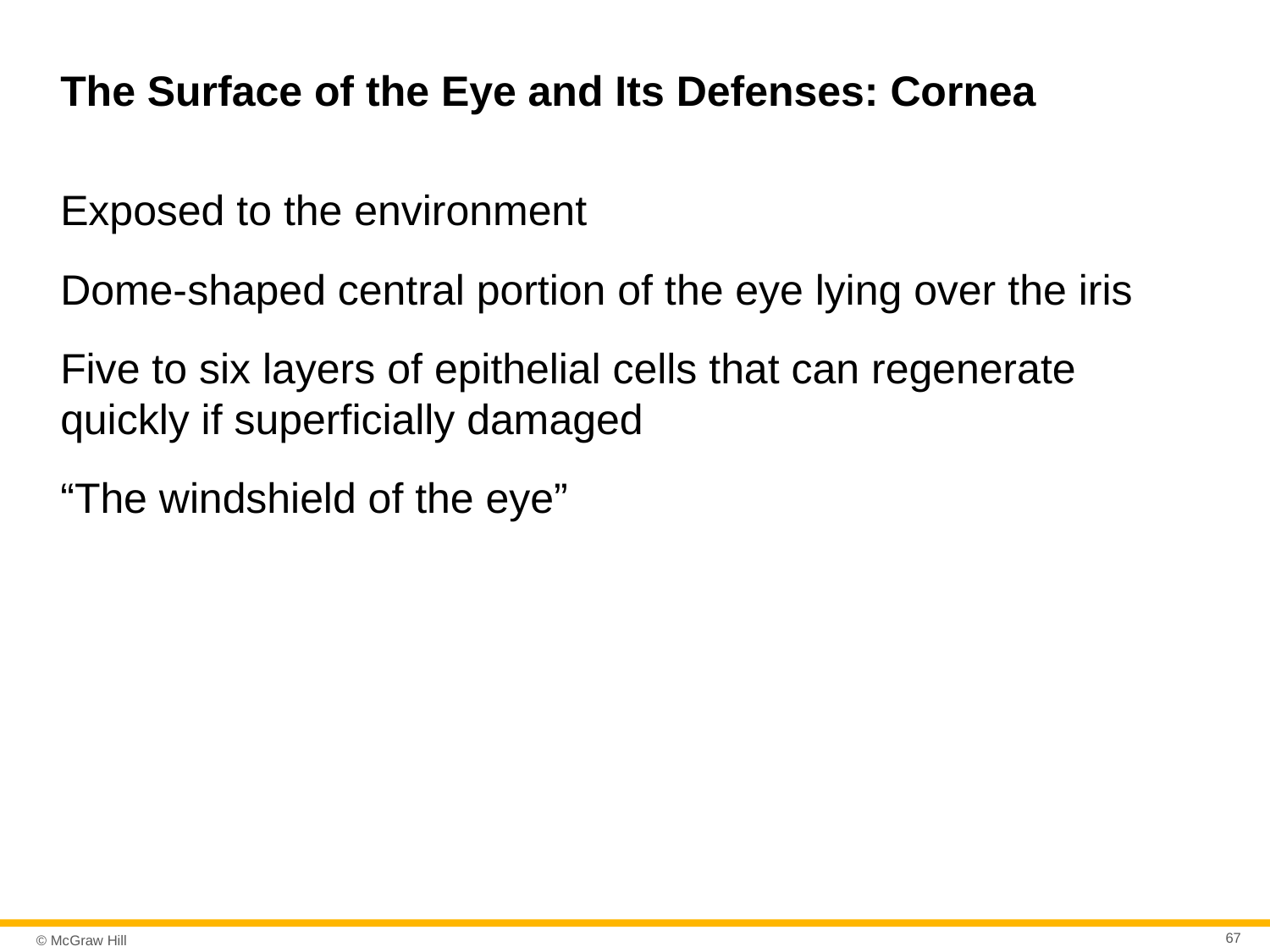

# The Surface of the Eye and Its Defenses: Cornea
Exposed to the environment
Dome-shaped central portion of the eye lying over the iris
Five to six layers of epithelial cells that can regenerate quickly if superficially damaged
“The windshield of the eye”